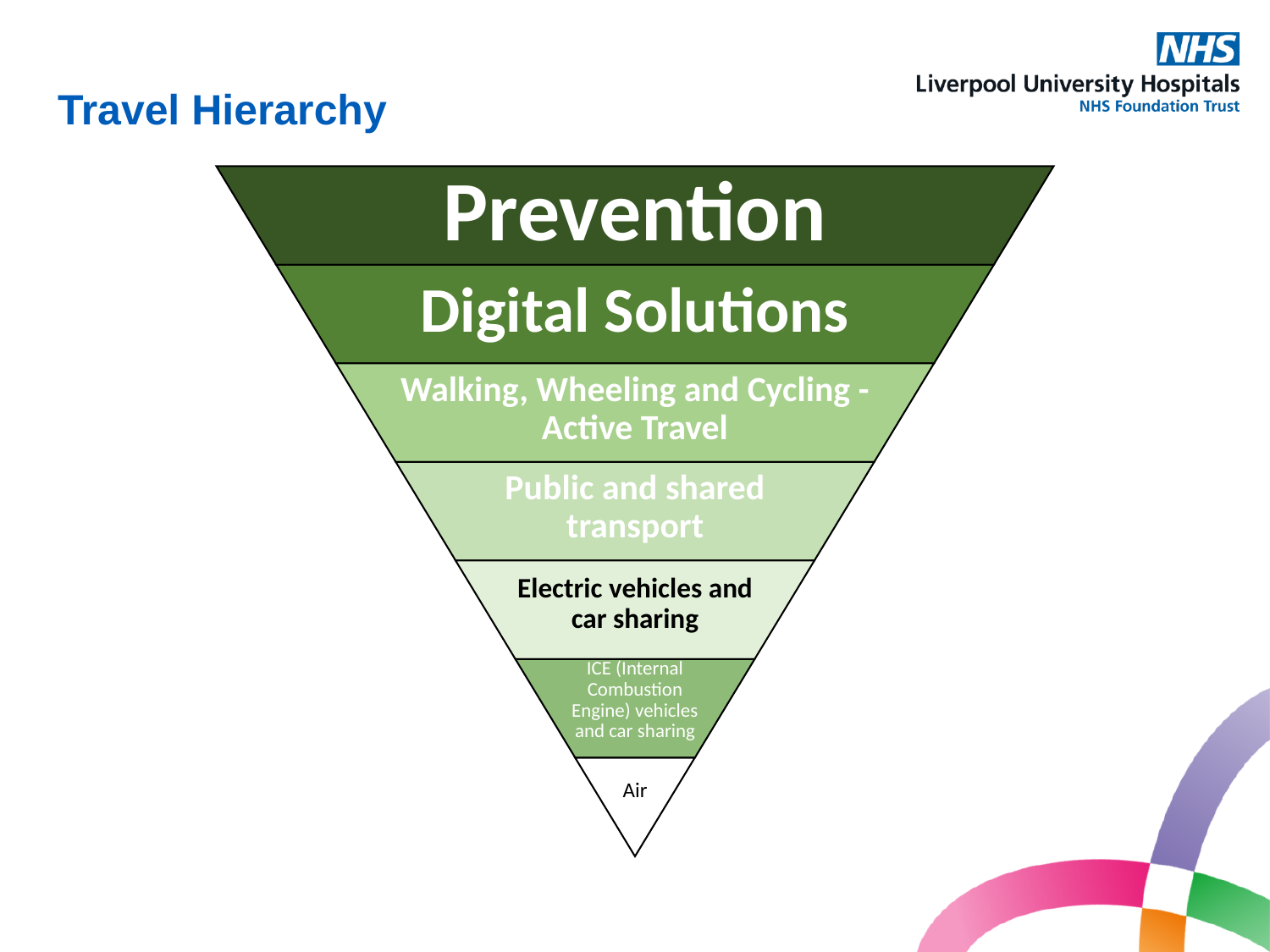

Travel Hierarchy
Prevention
Digital Solutions
Walking, Wheeling and Cycling - Active Travel
Public and shared transport
Electric vehicles and car sharing
ICE (Internal Combustion Engine) vehicles and car sharing
Air